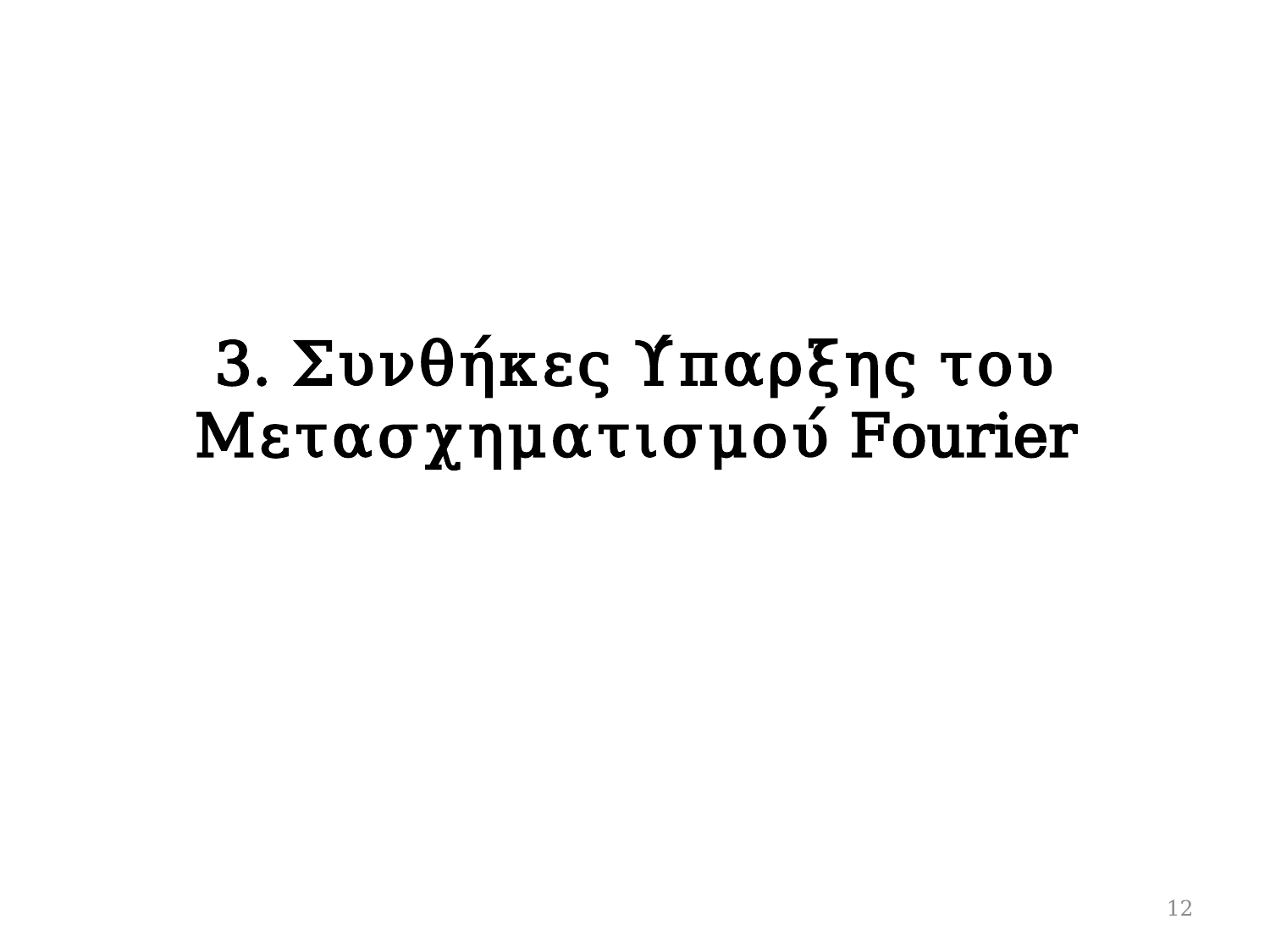

# 3. Συνθήκες Ύπαρξης του Μετασχηματισμού Fourier
12